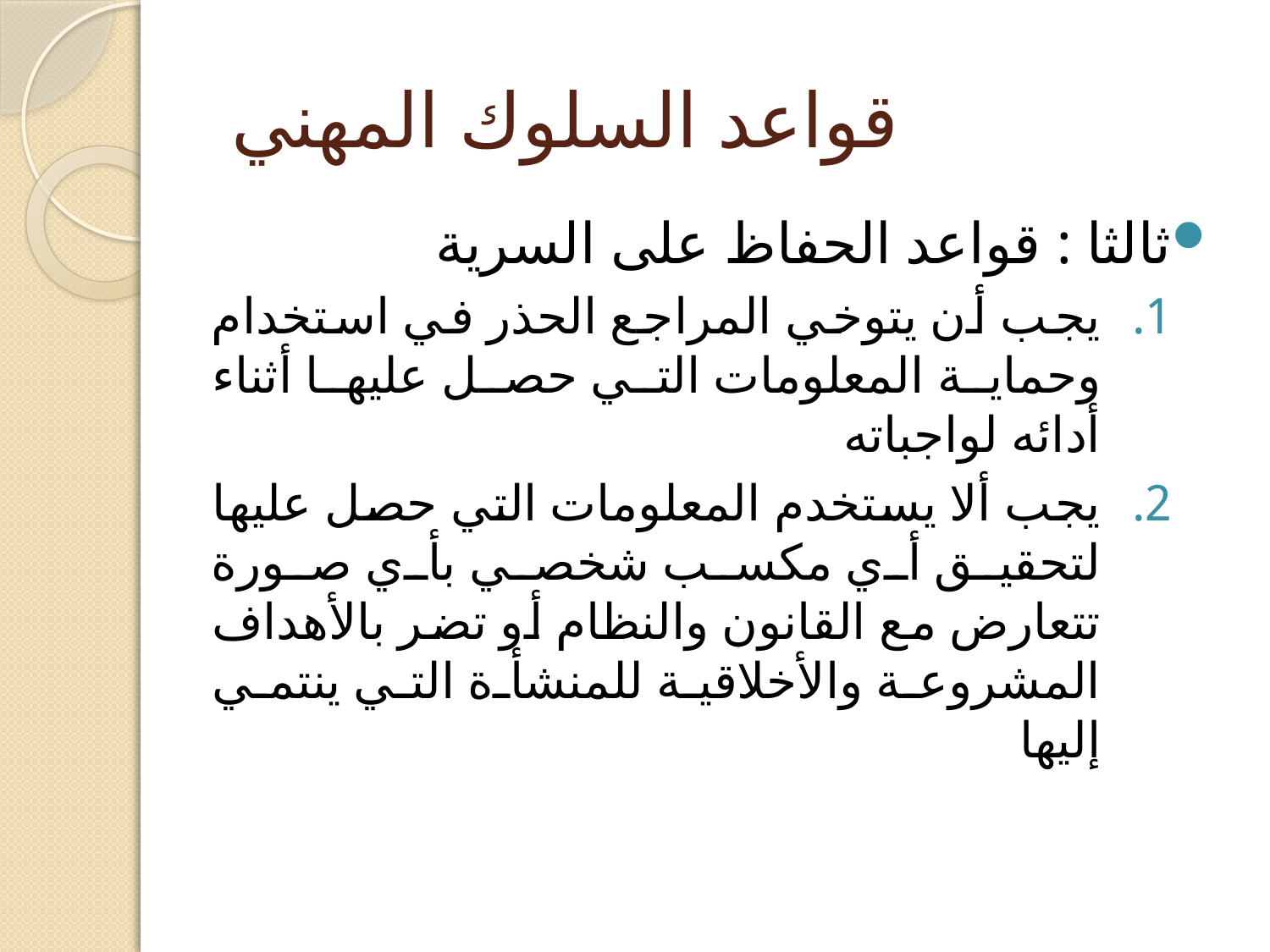

# قواعد السلوك المهني
ثالثا : قواعد الحفاظ على السرية
يجب أن يتوخي المراجع الحذر في استخدام وحماية المعلومات التي حصل عليها أثناء أدائه لواجباته
يجب ألا يستخدم المعلومات التي حصل عليها لتحقيق أي مكسب شخصي بأي صورة تتعارض مع القانون والنظام أو تضر بالأهداف المشروعة والأخلاقية للمنشأة التي ينتمي إليها